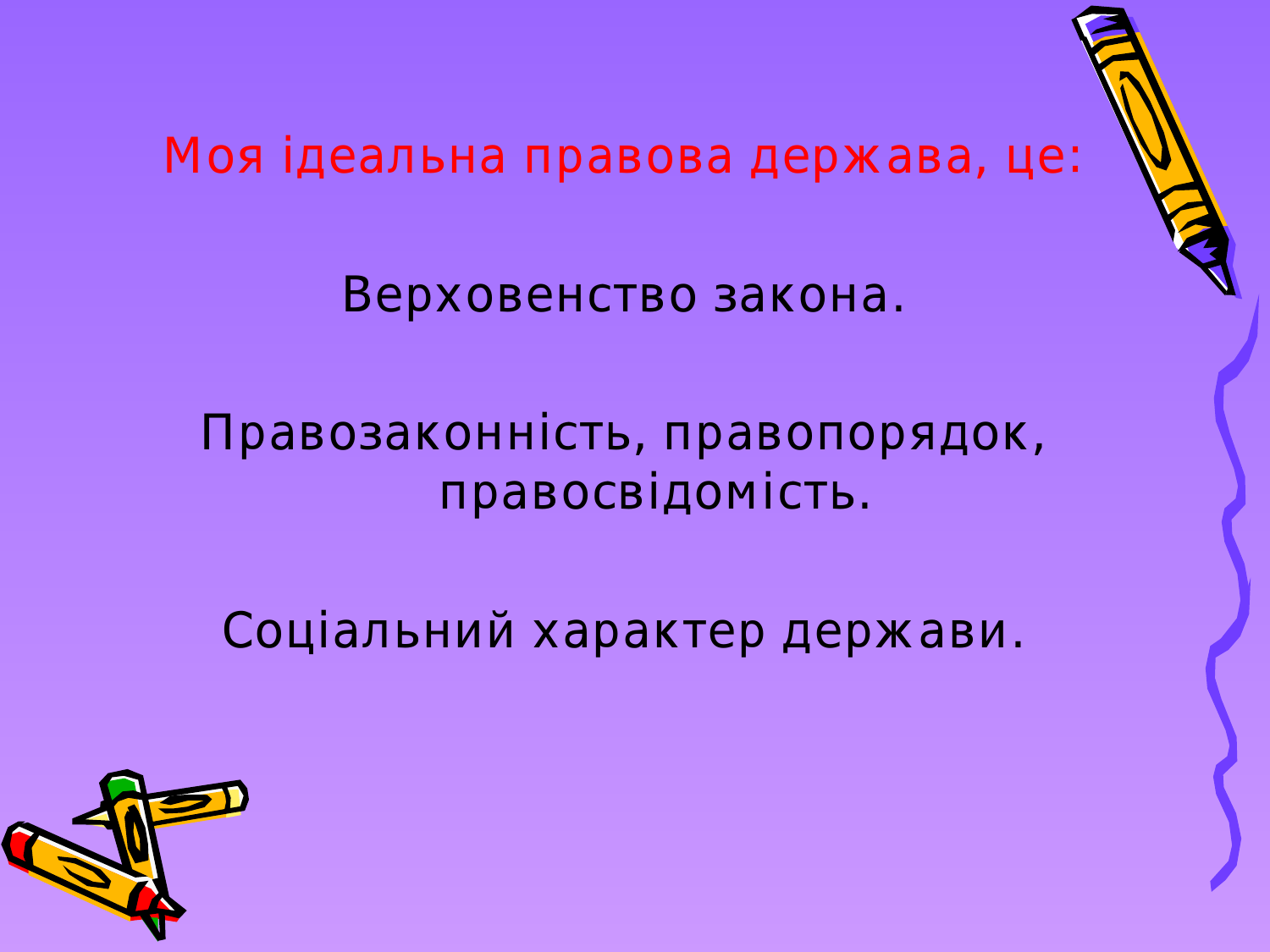

Моя ідеальна правова держава, це:

Верховенство закона.

Правозаконність, правопорядок, правосвідомість.

Соціальний характер держави.